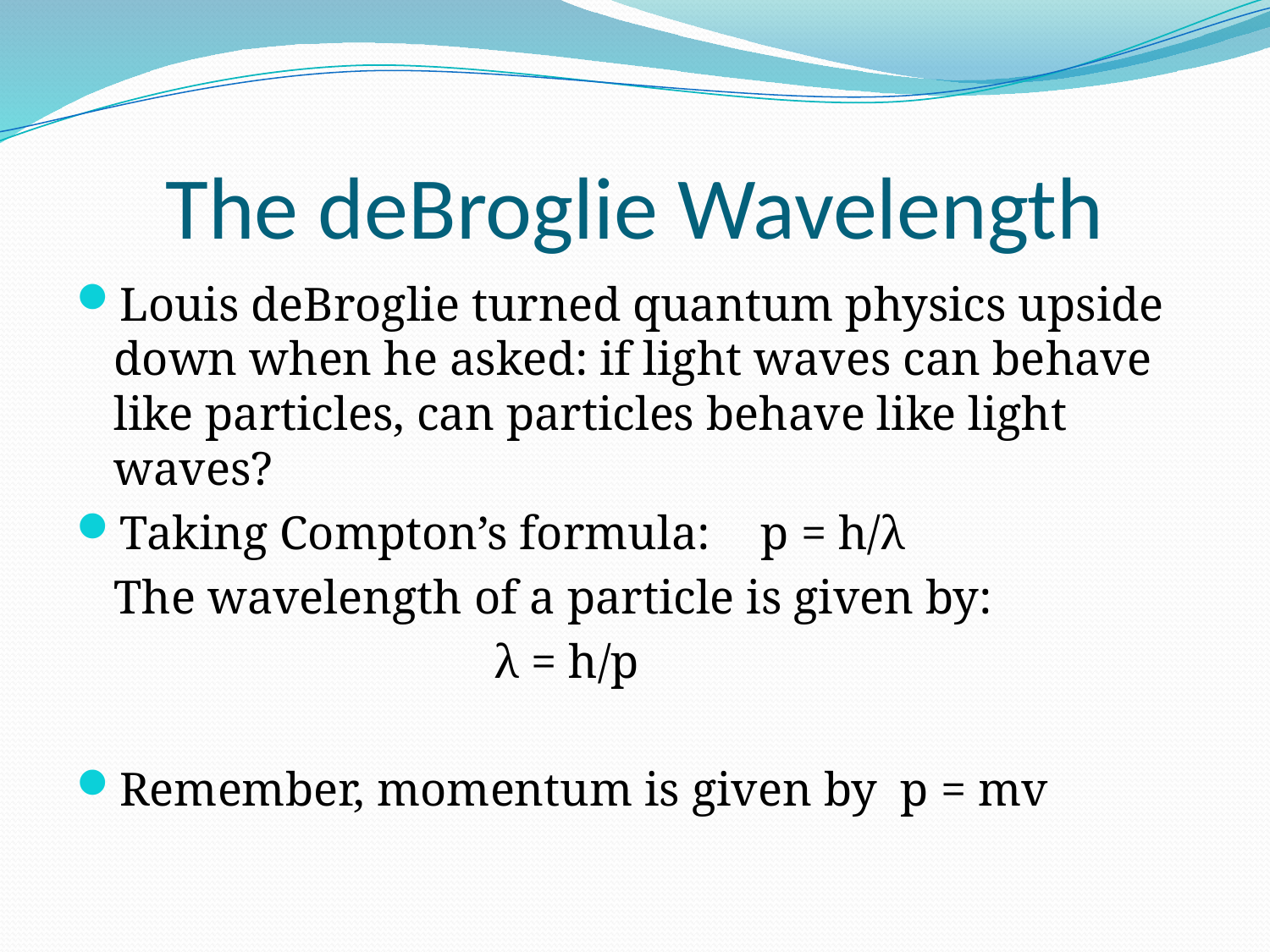

# The deBroglie Wavelength
Louis deBroglie turned quantum physics upside down when he asked: if light waves can behave like particles, can particles behave like light waves?
Taking Compton’s formula:	 p = h/λ
	The wavelength of a particle is given by:
				λ = h/p

Remember, momentum is given by  p = mv